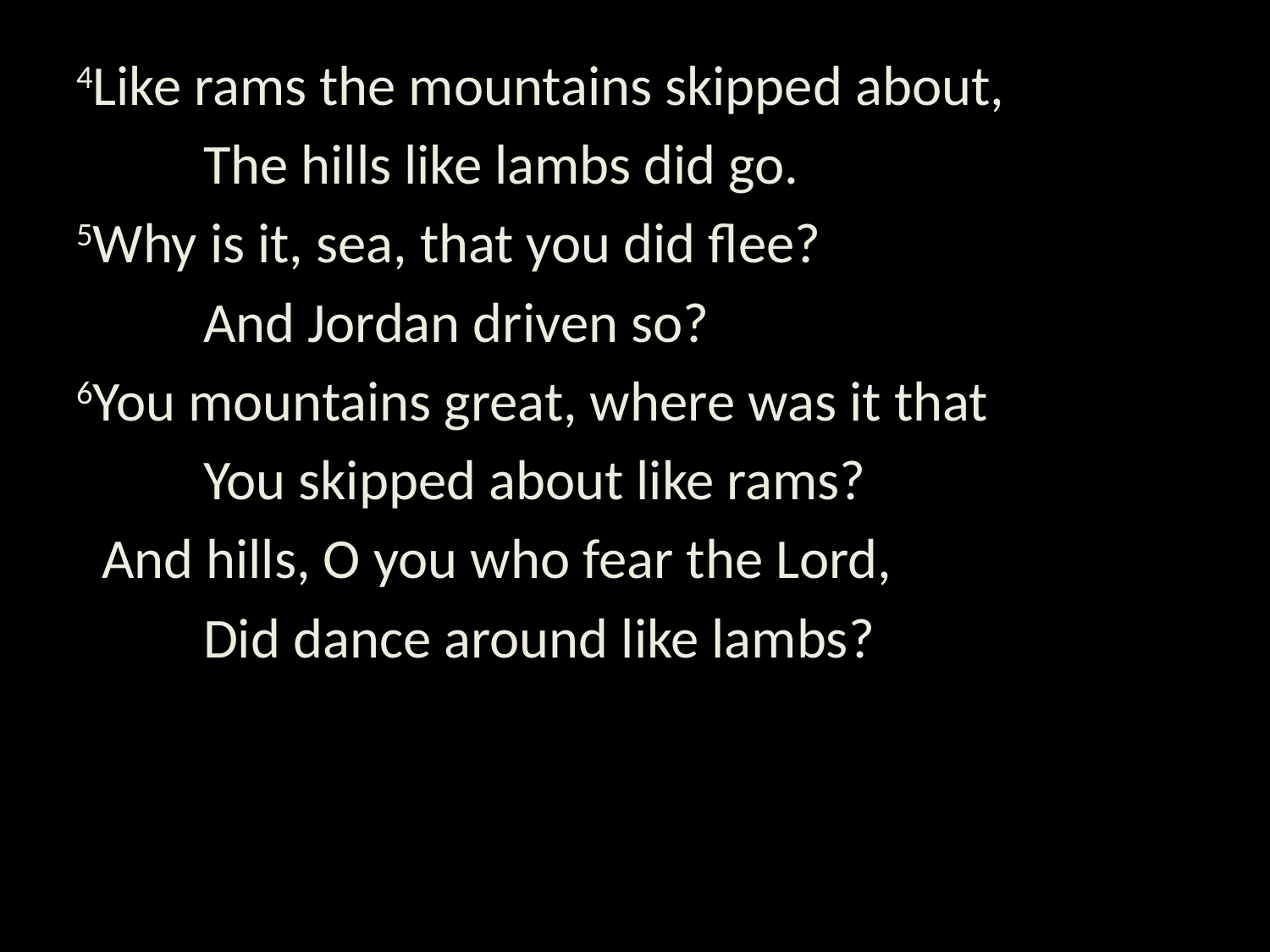

4Like rams the mountains skipped about,
	The hills like lambs did go.
5Why is it, sea, that you did flee?
	And Jordan driven so?
6You mountains great, where was it that
	You skipped about like rams?
  And hills, O you who fear the Lord,
	Did dance around like lambs?